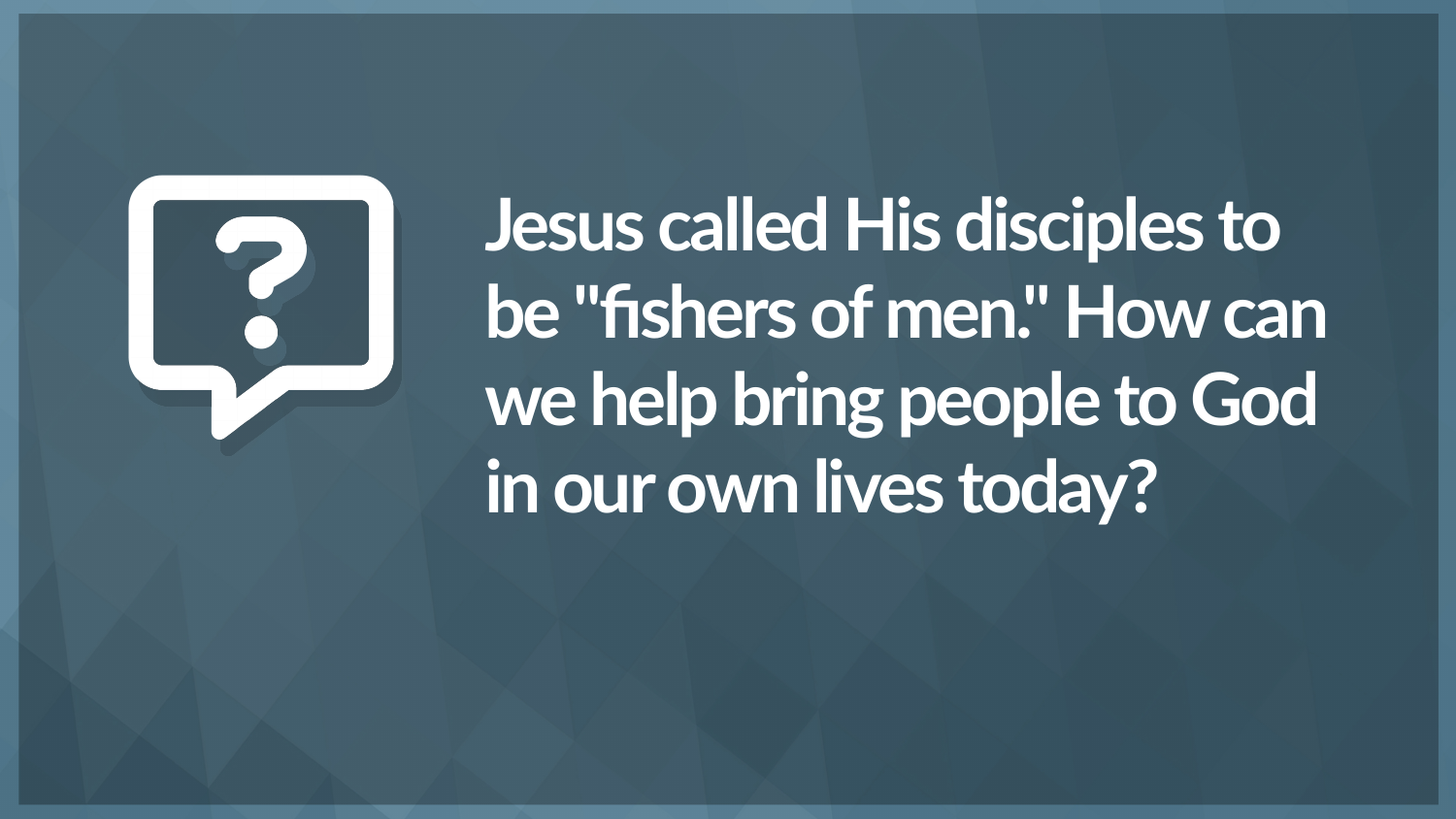

# Jesus called His disciples to be "fishers of men." How can we help bring people to God in our own lives today?